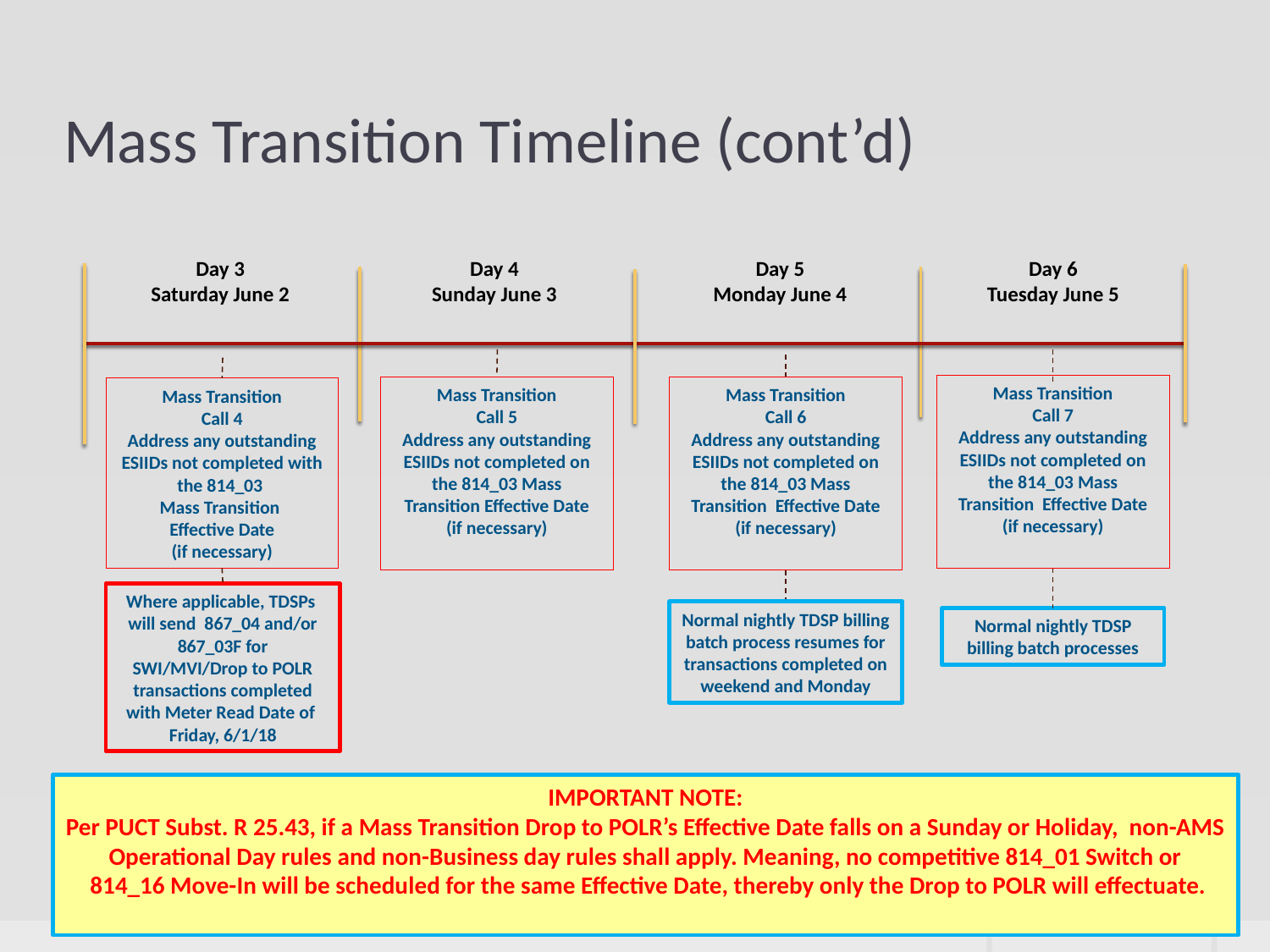

# Mass Transition Timeline (cont’d)
Day 4
Sunday June 3
Day 3
Saturday June 2
Day 5
Monday June 4
Day 6
Tuesday June 5
Mass Transition
Call 7
Address any outstanding ESIIDs not completed on the 814_03 Mass Transition  Effective Date
(if necessary)

Mass Transition
Call 5
Address any outstanding ESIIDs not completed on the 814_03 Mass Transition Effective Date
(if necessary)

Mass Transition
Call 6
Address any outstanding ESIIDs not completed on the 814_03 Mass Transition  Effective Date
(if necessary)

Mass Transition
Call 4
Address any outstanding ESIIDs not completed with the 814_03
Mass Transition
Effective Date
(if necessary)
Where applicable, TDSPs  will send  867_04 and/or 867_03F for SWI/MVI/Drop to POLR transactions completed with Meter Read Date of  Friday, 6/1/18
Normal nightly TDSP billing batch process resumes for transactions completed on weekend and Monday
Normal nightly TDSP billing batch processes
IMPORTANT NOTE:
Per PUCT Subst. R 25.43, if a Mass Transition Drop to POLR’s Effective Date falls on a Sunday or Holiday,  non-AMS Operational Day rules and non-Business day rules shall apply. Meaning, no competitive 814_01 Switch or
 814_16 Move-In will be scheduled for the same Effective Date, thereby only the Drop to POLR will effectuate.

4